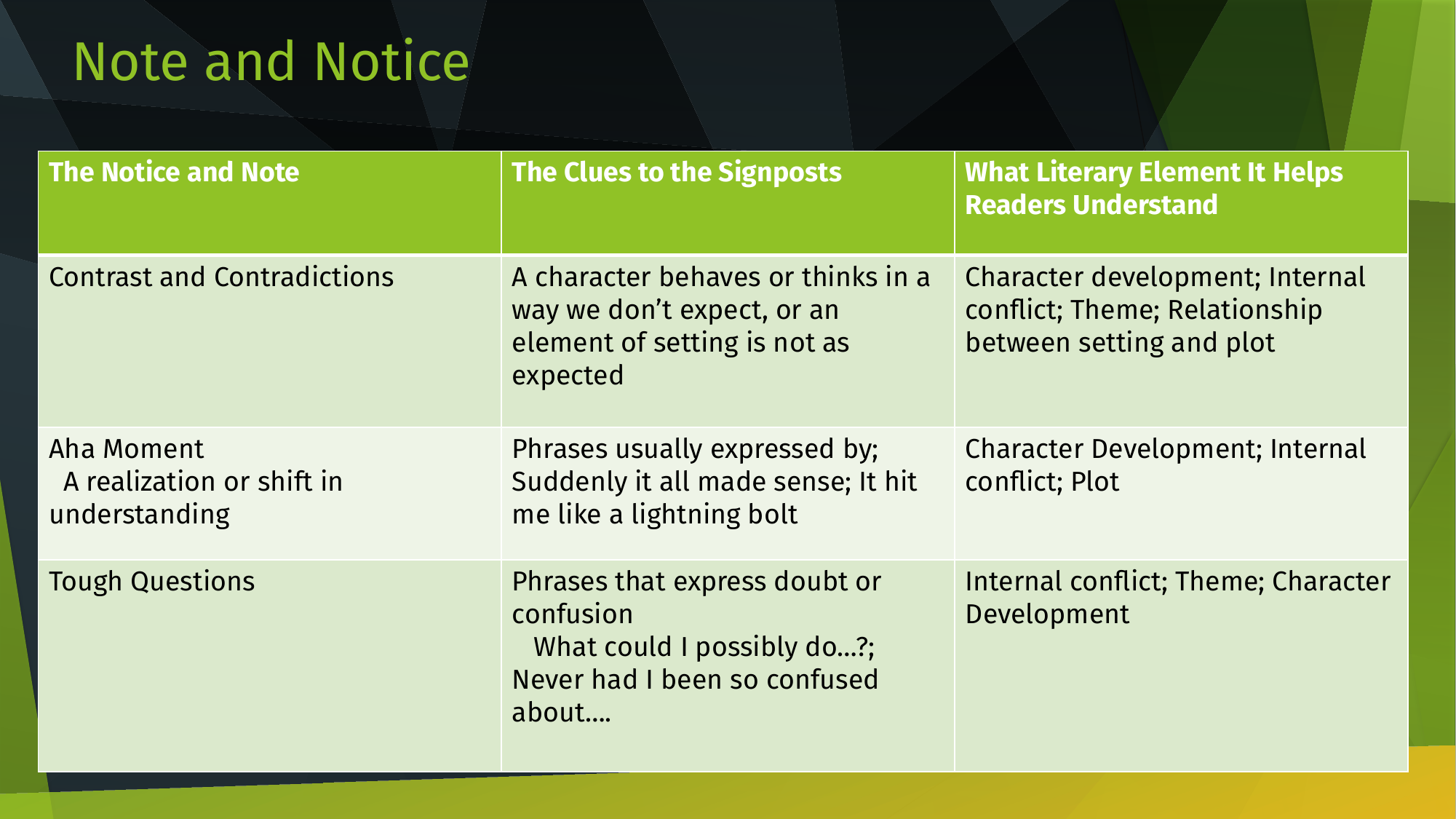

# Note and Notice
| The Notice and Note | The Clues to the Signposts | What Literary Element It Helps Readers Understand |
| --- | --- | --- |
| Contrast and Contradictions | A character behaves or thinks in a way we don’t expect, or an element of setting is not as expected | Character development; Internal conflict; Theme; Relationship between setting and plot |
| Aha Moment A realization or shift in understanding | Phrases usually expressed by; Suddenly it all made sense; It hit me like a lightning bolt | Character Development; Internal conflict; Plot |
| Tough Questions | Phrases that express doubt or confusion What could I possibly do…?; Never had I been so confused about…. | Internal conflict; Theme; Character Development |